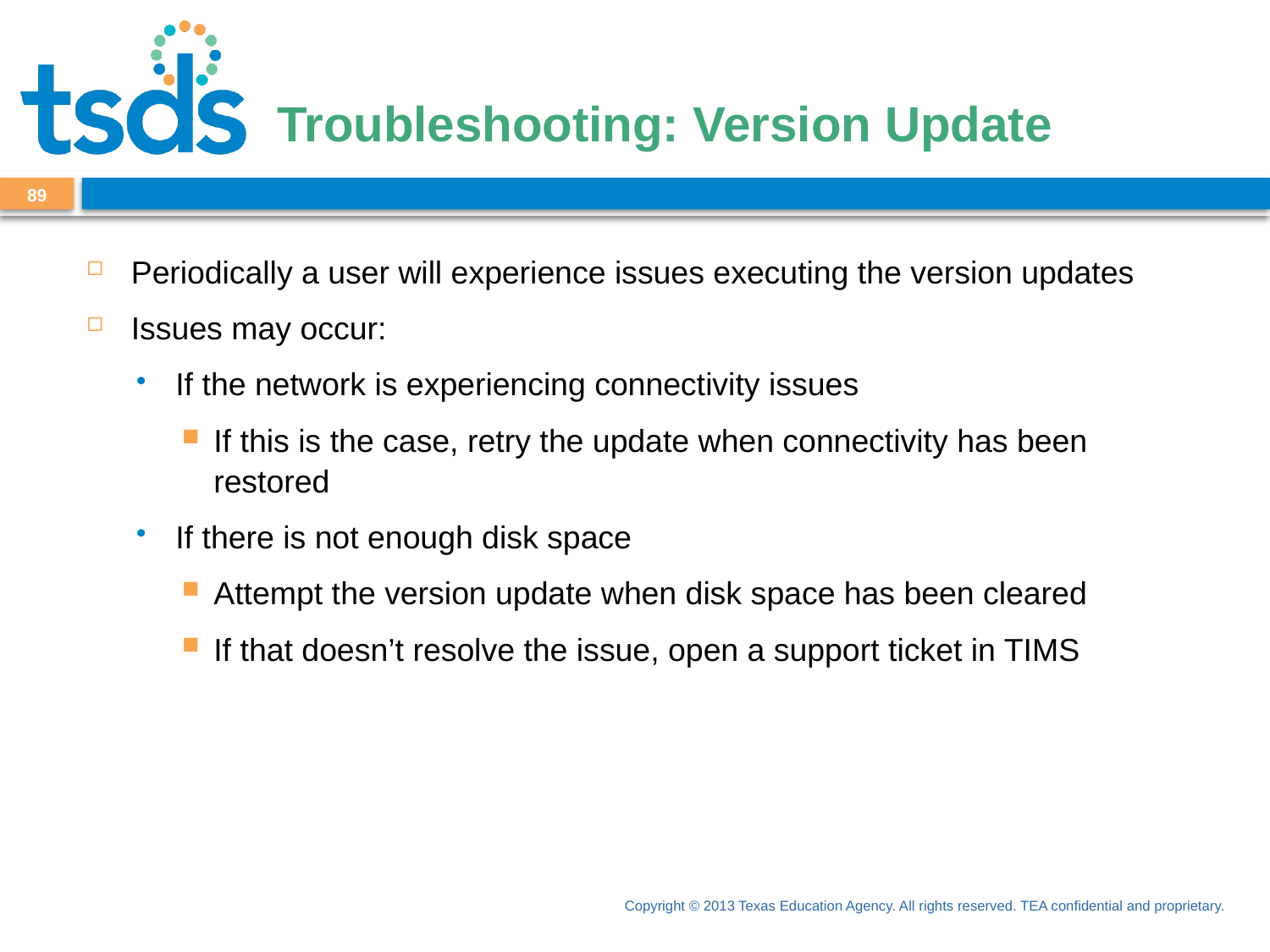

# Troubleshooting: Version Update
89
Periodically a user will experience issues executing the version updates
Issues may occur:
If the network is experiencing connectivity issues
If this is the case, retry the update when connectivity has been restored
If there is not enough disk space
Attempt the version update when disk space has been cleared
If that doesn’t resolve the issue, open a support ticket in TIMS